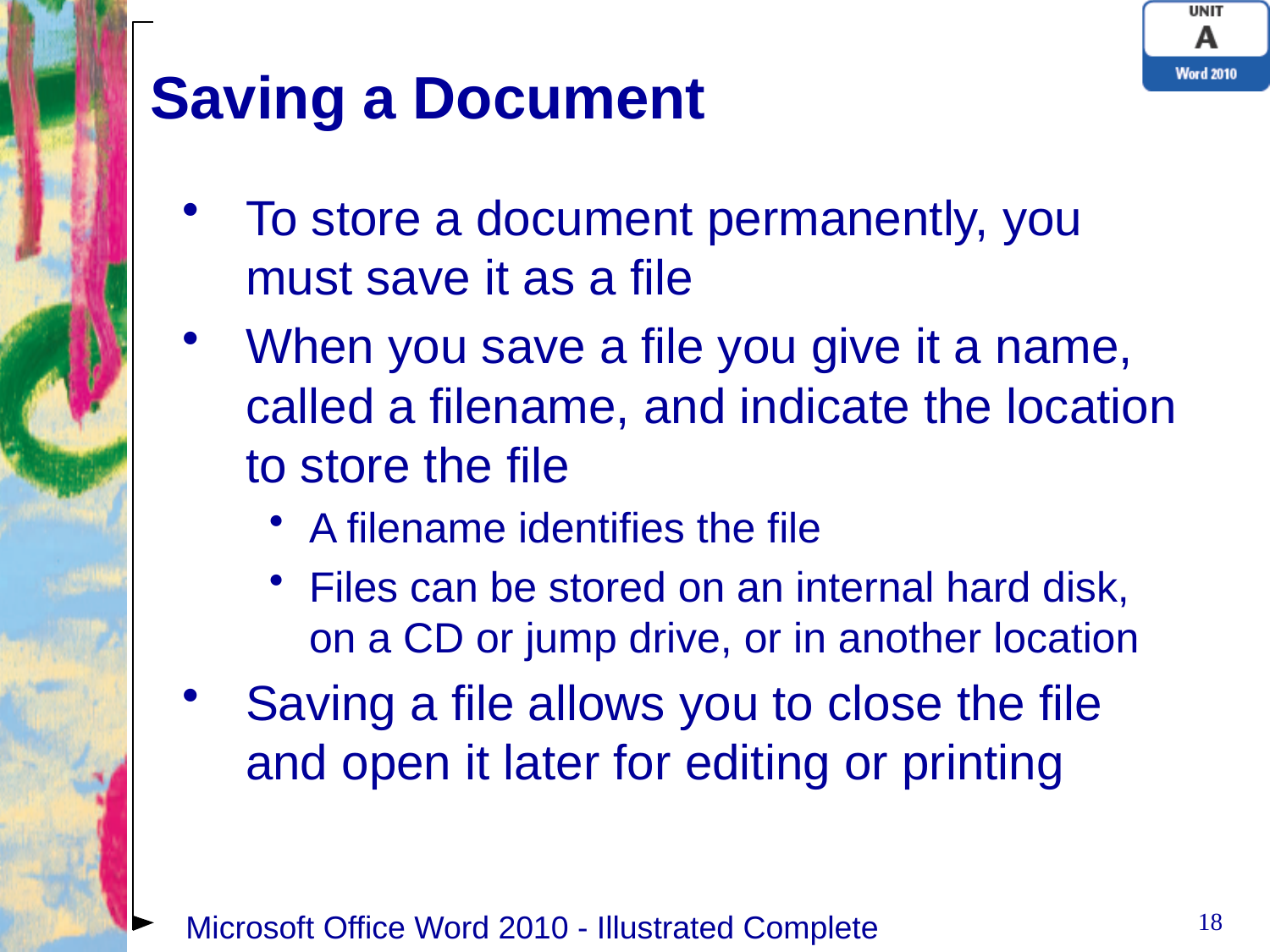

# Saving a Document
To store a document permanently, you must save it as a file
When you save a file you give it a name, called a filename, and indicate the location to store the file
A filename identifies the file
Files can be stored on an internal hard disk, on a CD or jump drive, or in another location
Saving a file allows you to close the file and open it later for editing or printing
18
Microsoft Office Word 2010 - Illustrated Complete